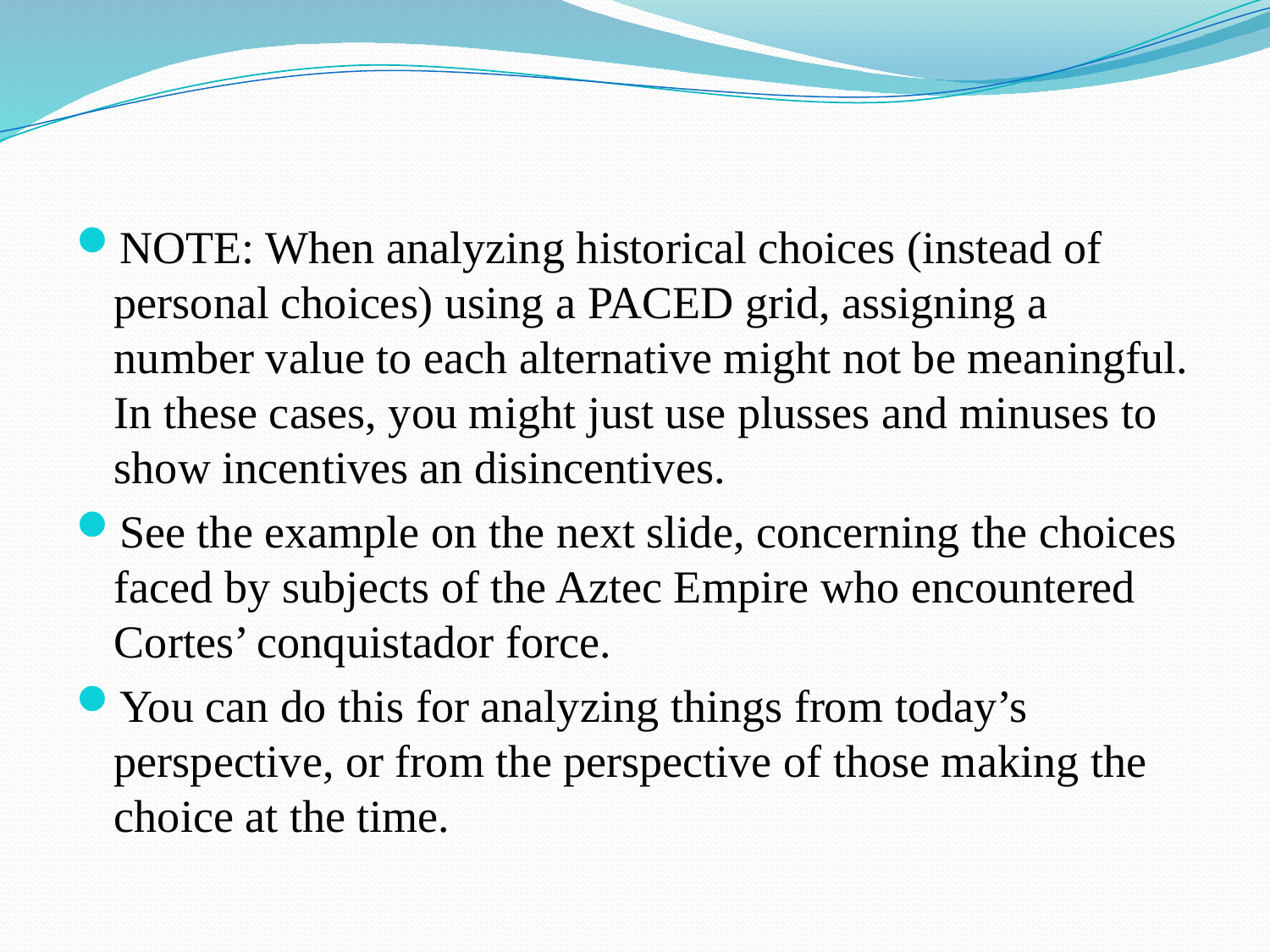

NOTE: When analyzing historical choices (instead of personal choices) using a PACED grid, assigning a number value to each alternative might not be meaningful. In these cases, you might just use plusses and minuses to show incentives an disincentives.
See the example on the next slide, concerning the choices faced by subjects of the Aztec Empire who encountered Cortes’ conquistador force.
You can do this for analyzing things from today’s perspective, or from the perspective of those making the choice at the time.